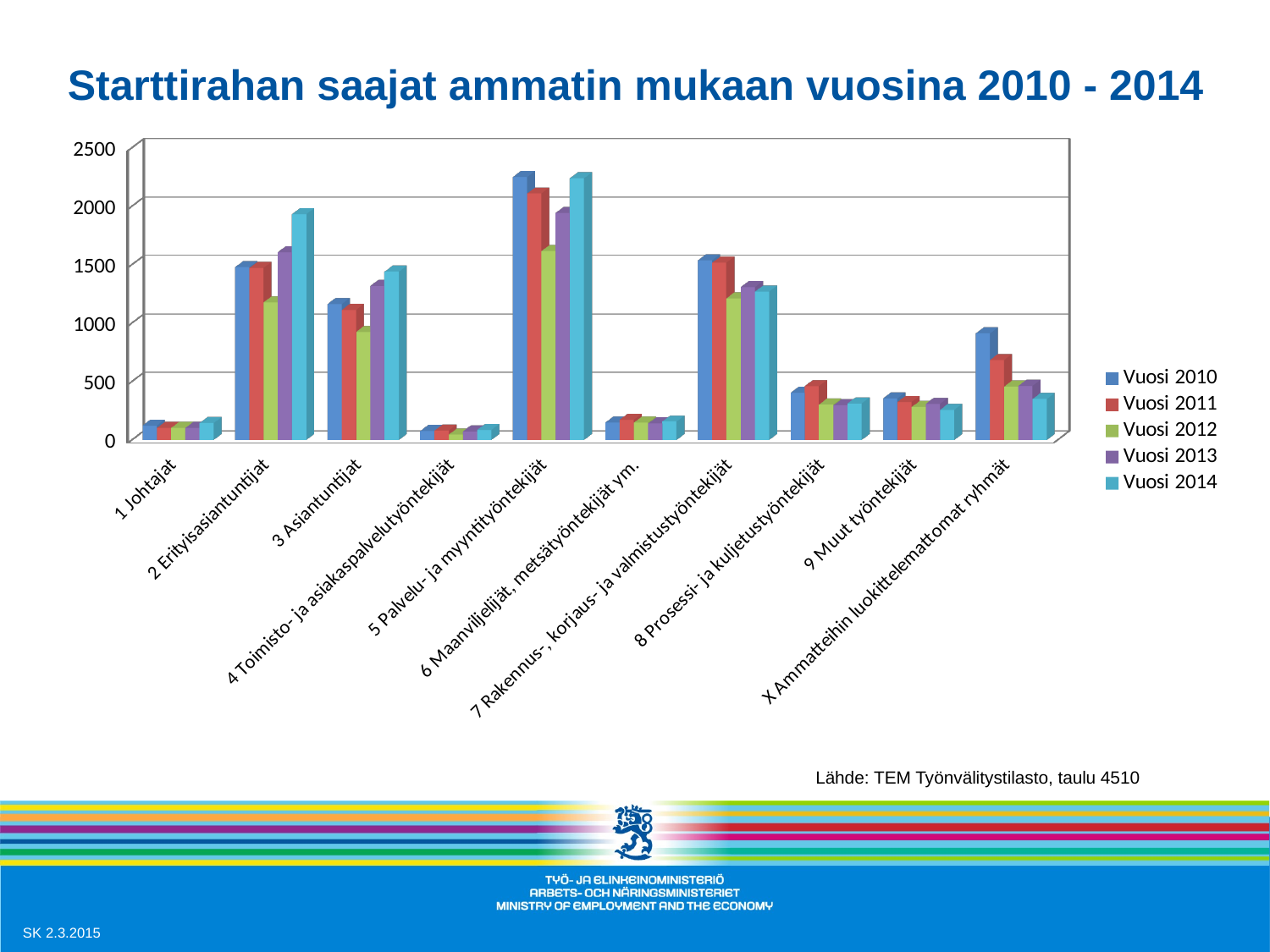

# Starttirahan saajat ammatin mukaan vuosina 2010 - 2014

[unsupported chart]

Lähde: TEM Työnvälitystilasto, taulu 4510

SK 2.3.2015